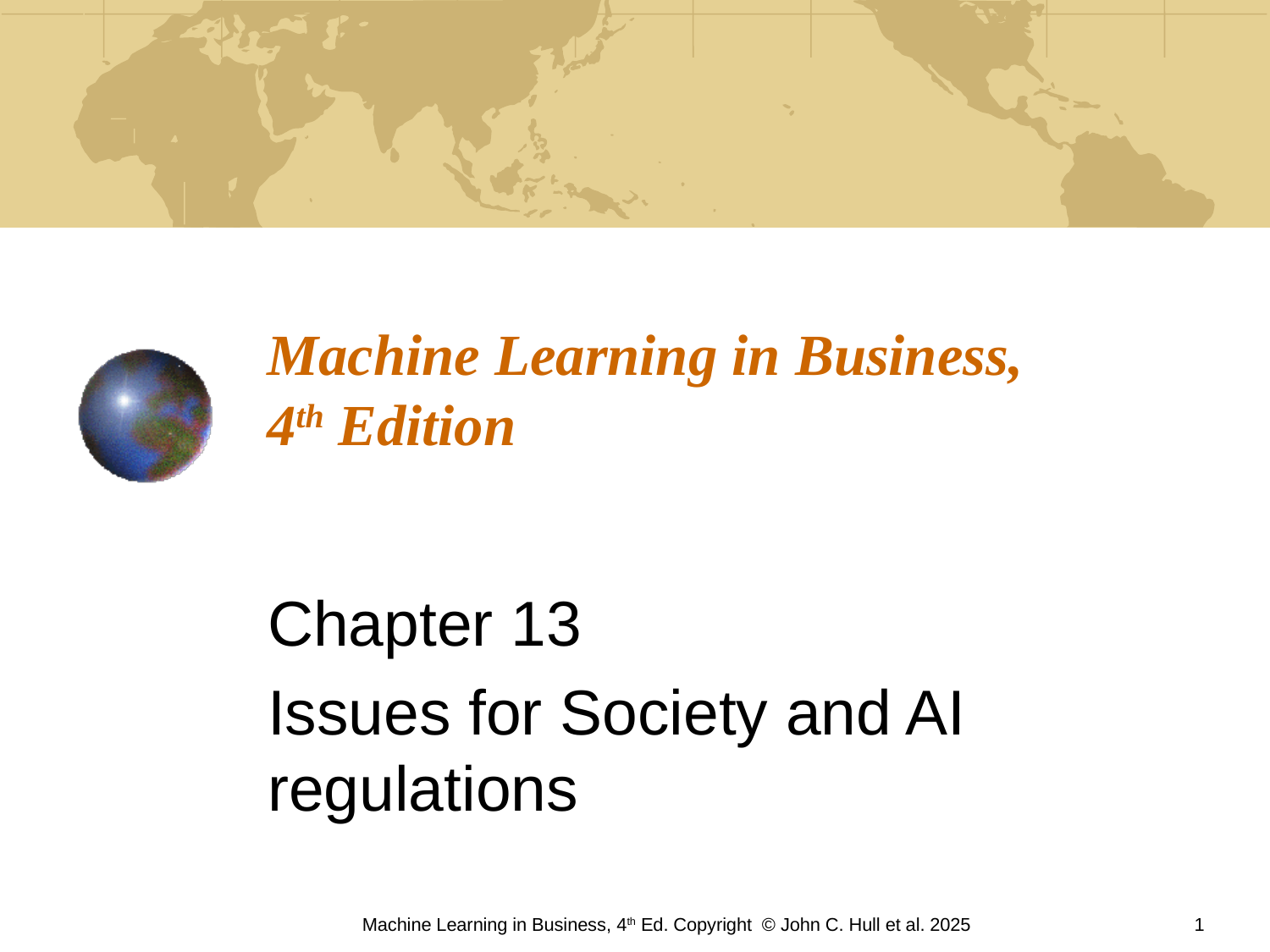

# Machine Learning in Business, 4th Edition
Chapter 13
Issues for Society and AI regulations
Machine Learning in Business, 4th Ed. Copyright  © John C. Hull et al. 2025
1